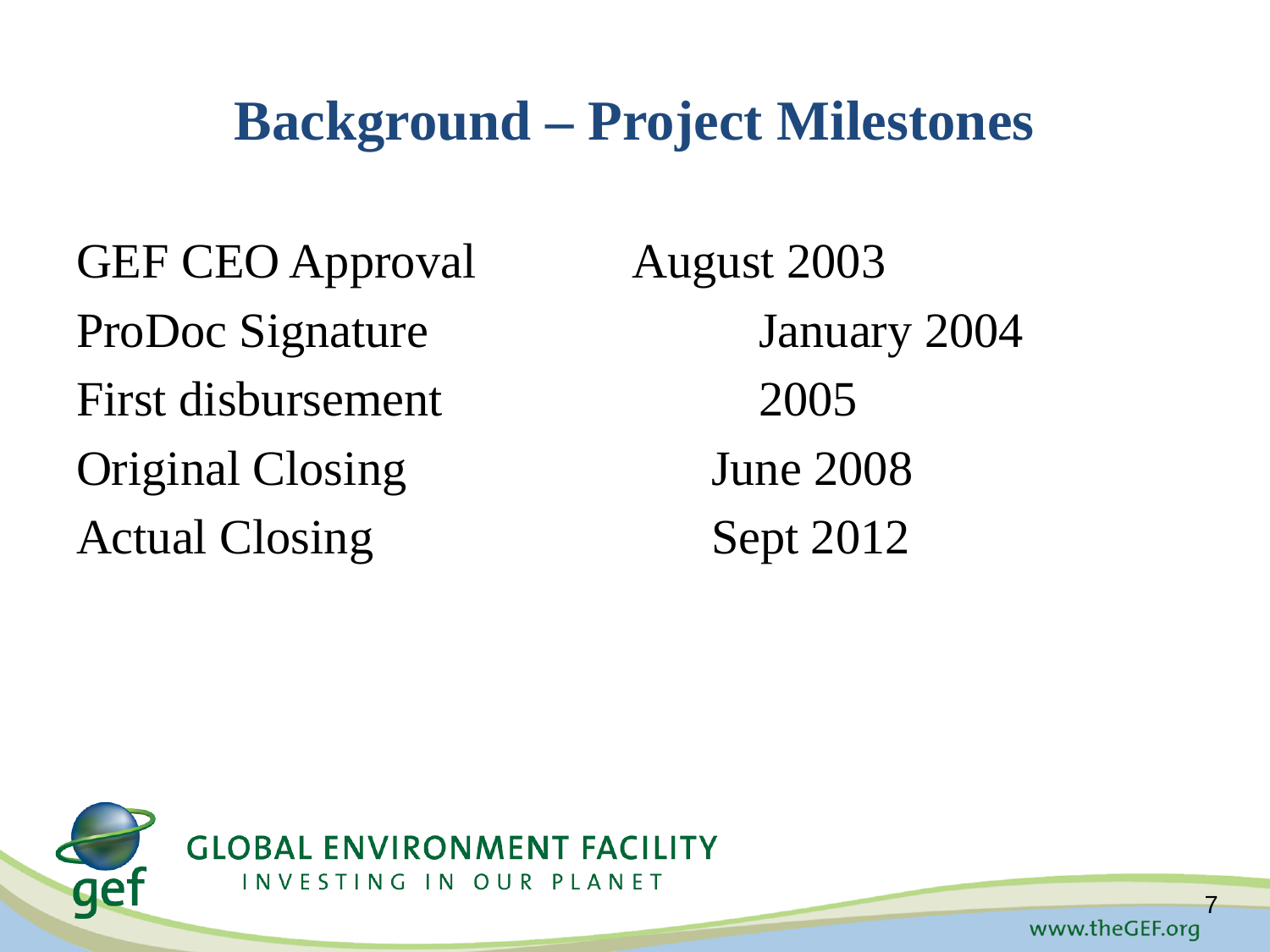

# Background – Project Milestones
GEF CEO Approval 		August 2003
ProDoc Signature			January 2004
First disbursement			2005
Original Closing			June 2008
Actual Closing			Sept 2012
7